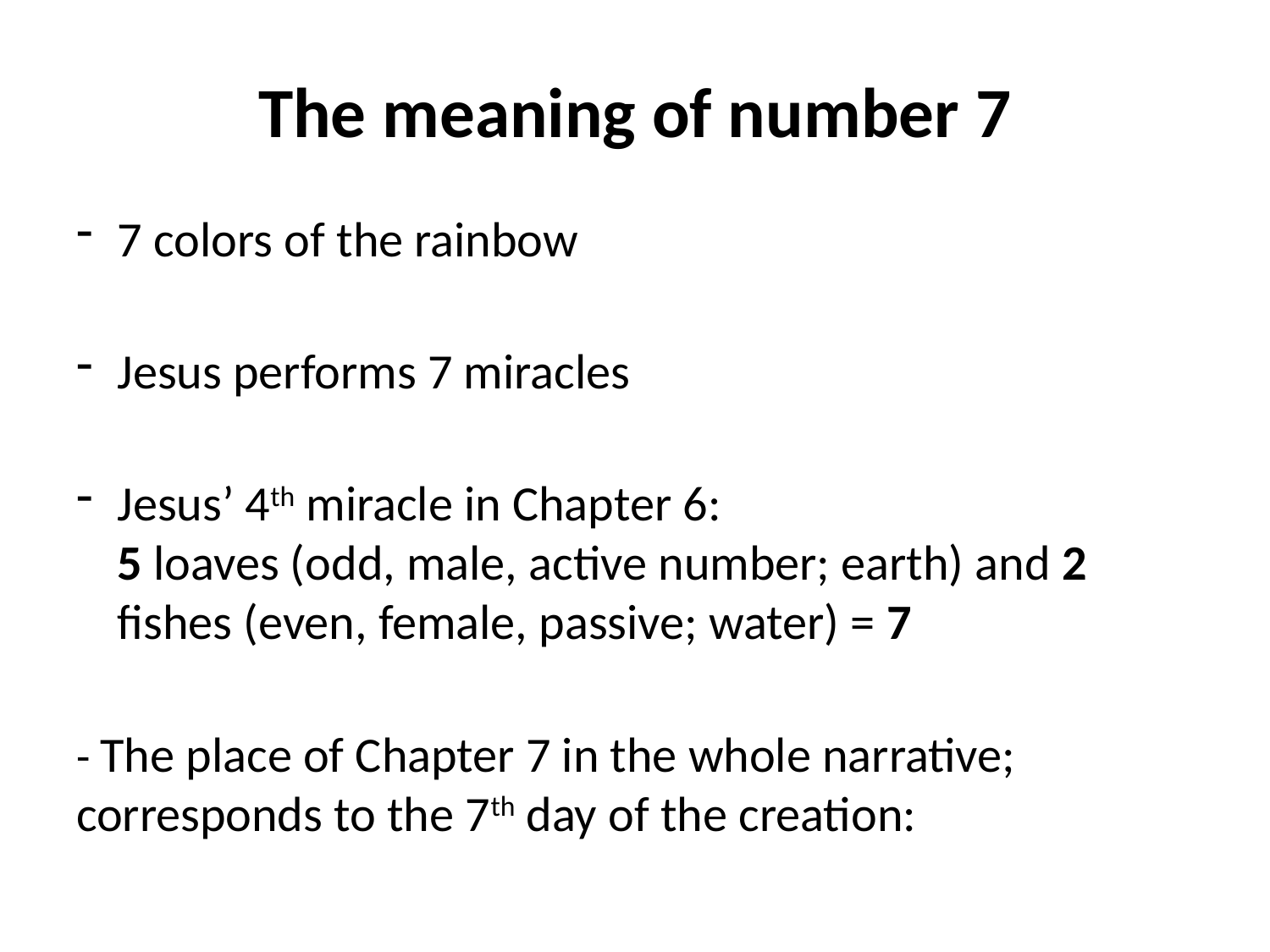

# The meaning of number 7
7 colors of the rainbow

Jesus performs 7 miracles

Jesus’ 4th miracle in Chapter 6:
5 loaves (odd, male, active number; earth) and 2 fishes (even, female, passive; water) = 7

- The place of Chapter 7 in the whole narrative; corresponds to the 7th day of the creation: